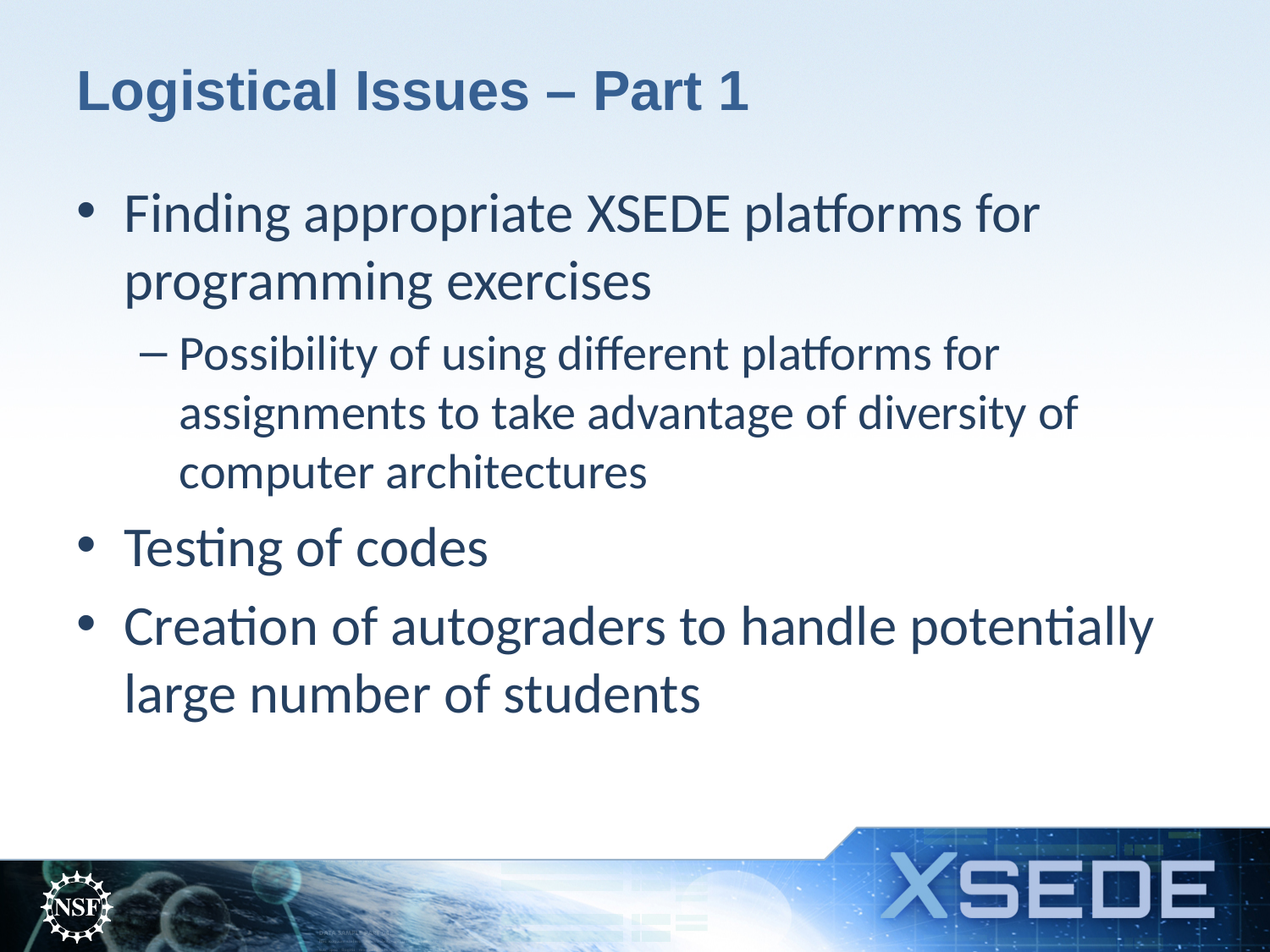

# Logistical Issues – Part 1
Finding appropriate XSEDE platforms for programming exercises
Possibility of using different platforms for assignments to take advantage of diversity of computer architectures
Testing of codes
Creation of autograders to handle potentially large number of students